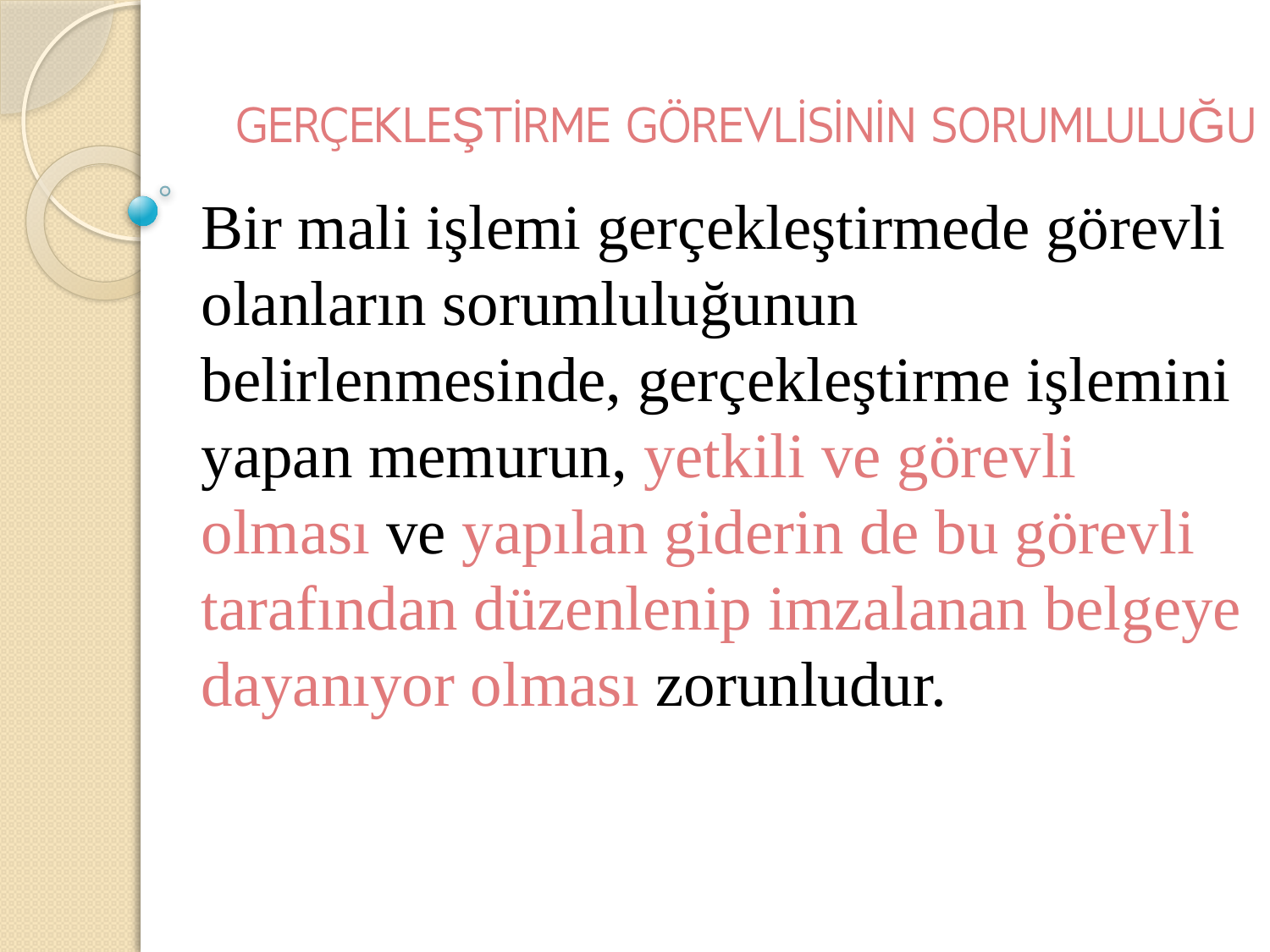

# GERÇEKLEŞTİRME GÖREVLİSİNİN SORUMLULUĞU
Bir mali işlemi gerçekleştirmede görevli olanların sorumluluğunun belirlenmesinde, gerçekleştirme işlemini yapan memurun, yetkili ve görevli olması ve yapılan giderin de bu görevli tarafından düzenlenip imzalanan belgeye dayanıyor olması zorunludur.